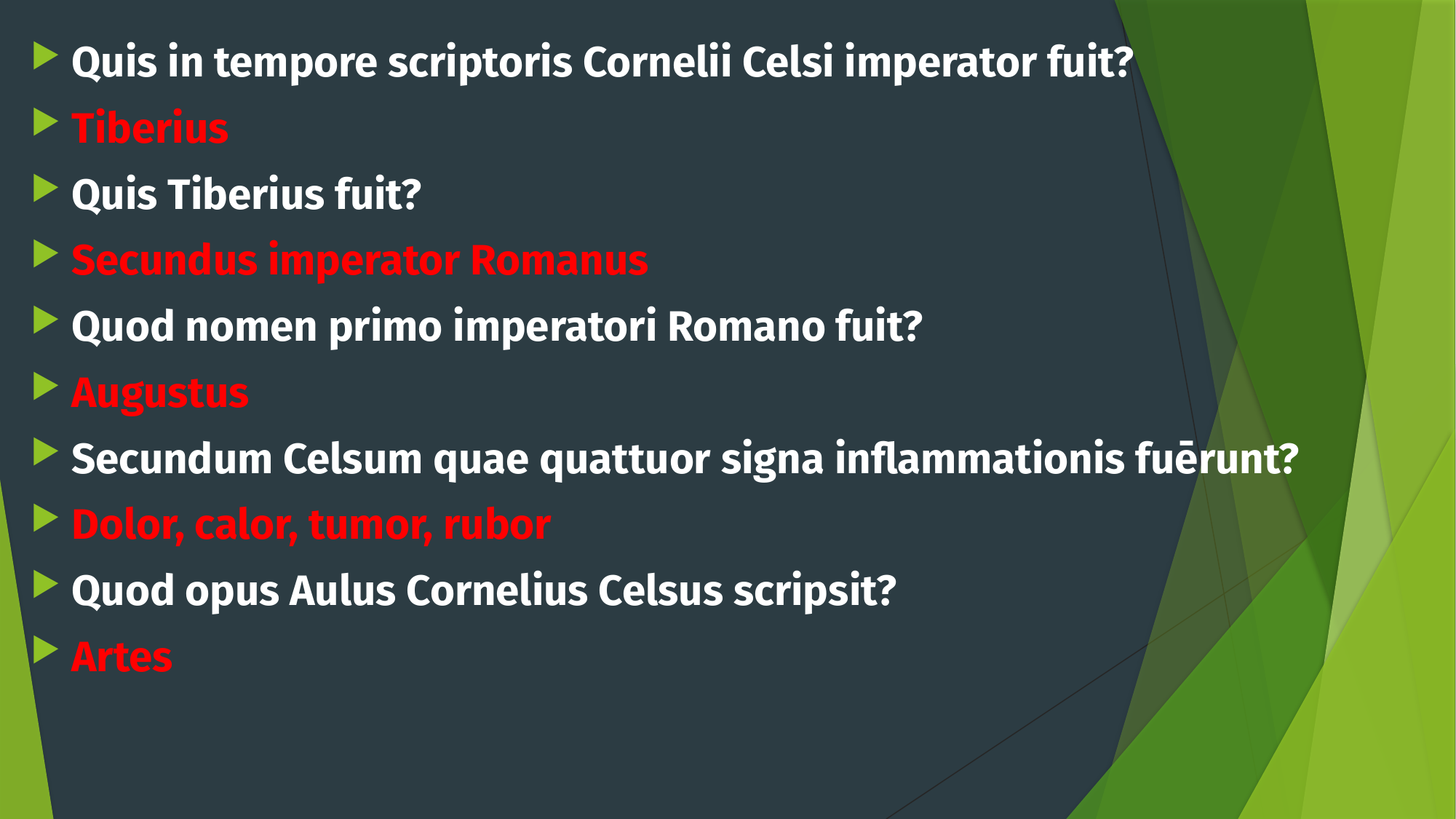

Quis in tempore scriptoris Cornelii Celsi imperator fuit?
Tiberius
Quis Tiberius fuit?
Secundus imperator Romanus
Quod nomen primo imperatori Romano fuit?
Augustus
Secundum Celsum quae quattuor signa inflammationis fuērunt?
Dolor, calor, tumor, rubor
Quod opus Aulus Cornelius Celsus scripsit?
Artes